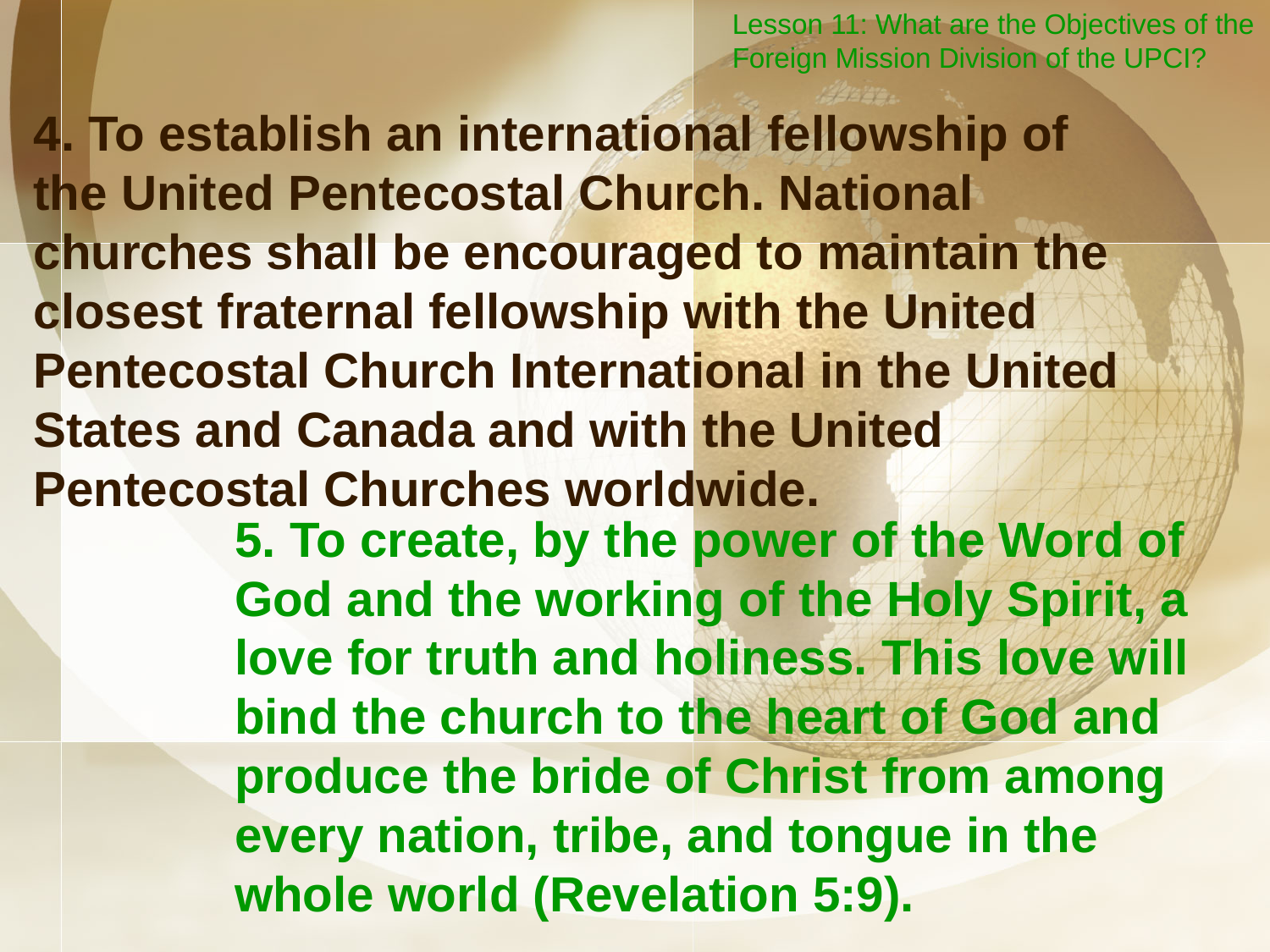

Lesson 11: What are the Objectives of the Foreign Mission Division of the UPCI?
4. To establish an international fellowship of the United Pentecostal Church. National churches shall be encouraged to maintain the closest fraternal fellowship with the United Pentecostal Church International in the United States and Canada and with the United Pentecostal Churches worldwide.
5. To create, by the power of the Word of God and the working of the Holy Spirit, a love for truth and holiness. This love will bind the church to the heart of God and produce the bride of Christ from among every nation, tribe, and tongue in the whole world (Revelation 5:9).